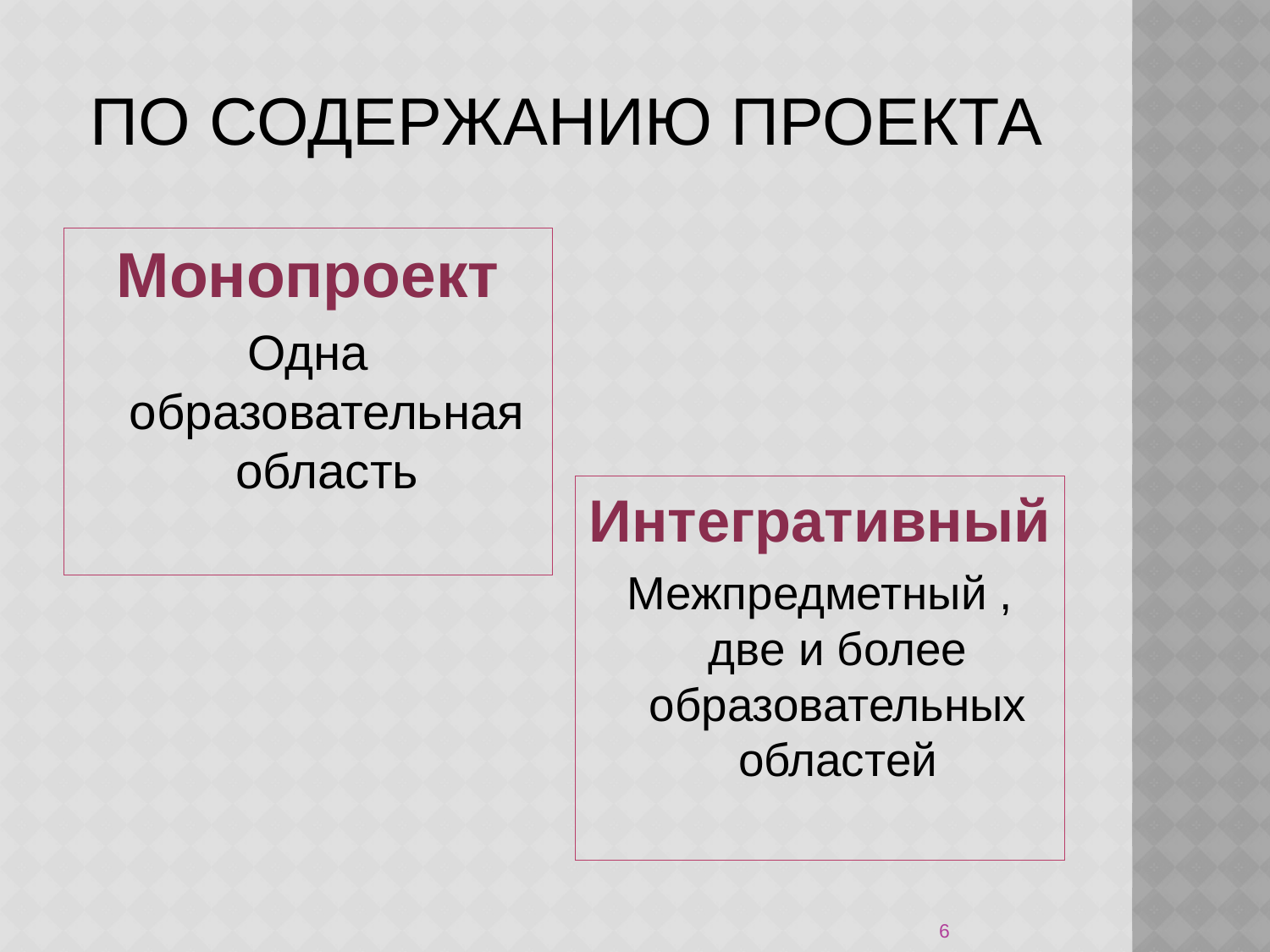

# По содержанию проекта
Монопроект
Одна образовательная область
Интегративный
Межпредметный , две и более образовательных областей
6